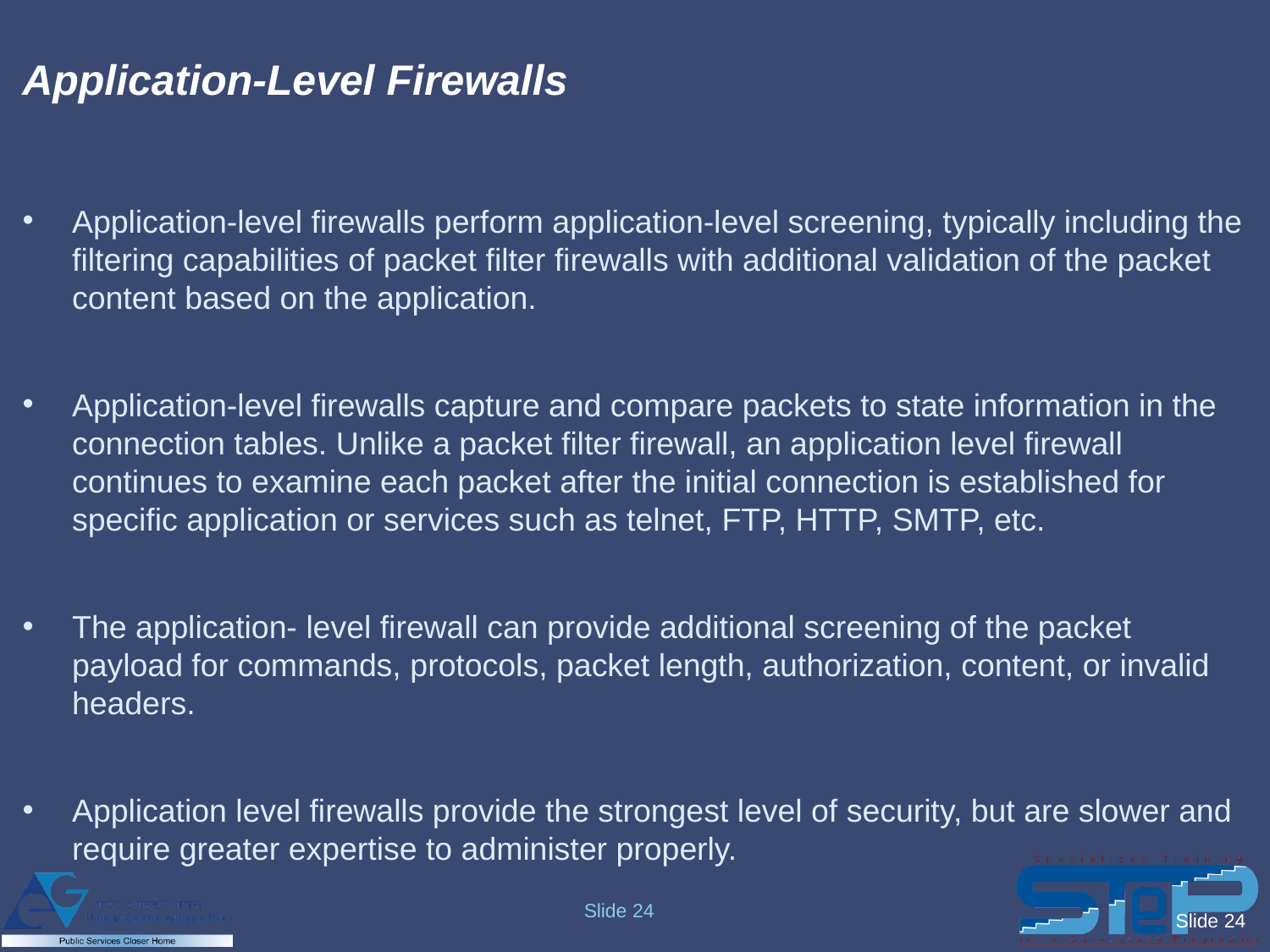

# Application-Level Firewalls
Application-level firewalls perform application-level screening, typically including the filtering capabilities of packet filter firewalls with additional validation of the packet content based on the application.

Application-level firewalls capture and compare packets to state information in the connection tables. Unlike a packet filter firewall, an application level firewall continues to examine each packet after the initial connection is established for specific application or services such as telnet, FTP, HTTP, SMTP, etc.

The application- level firewall can provide additional screening of the packet payload for commands, protocols, packet length, authorization, content, or invalid headers.

Application level firewalls provide the strongest level of security, but are slower and require greater expertise to administer properly.

Slide 24